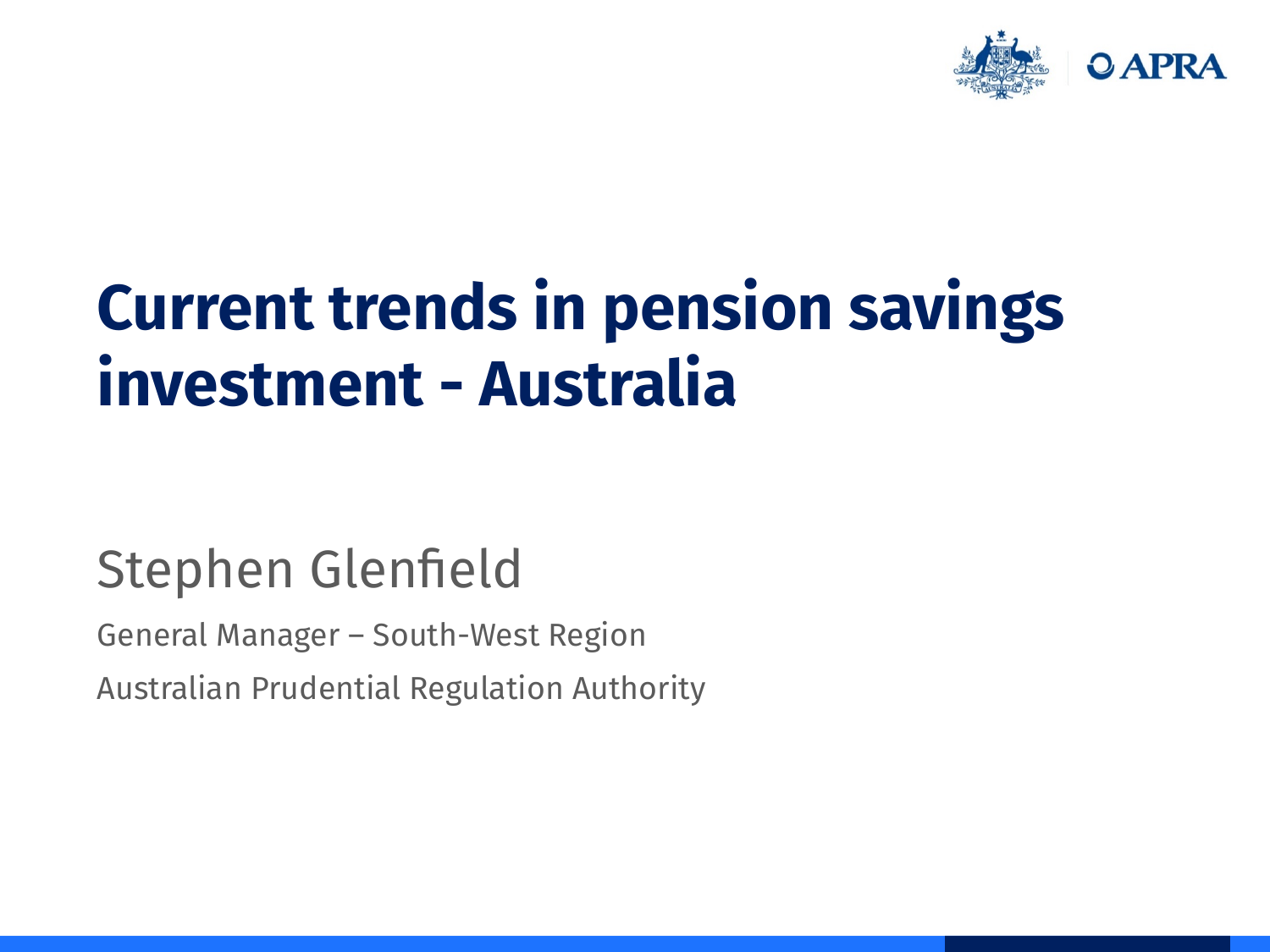

Current trends in pension savings investment - Australia

Stephen Glenfield
General Manager – South-West Region
Australian Prudential Regulation Authority